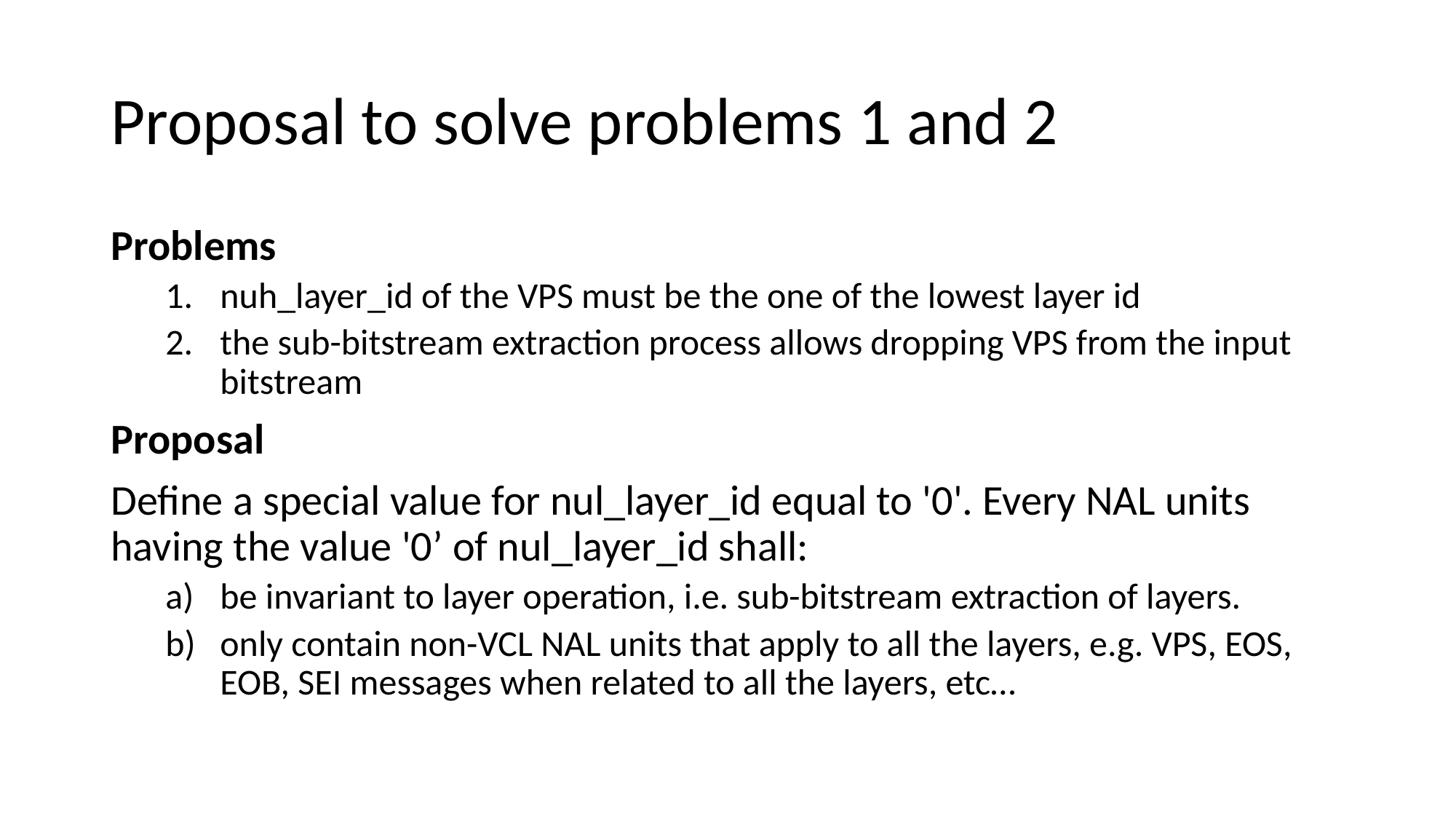

# Proposal to solve problems 1 and 2
Problems
nuh_layer_id of the VPS must be the one of the lowest layer id
the sub-bitstream extraction process allows dropping VPS from the input bitstream
Proposal
Define a special value for nul_layer_id equal to '0'. Every NAL units having the value '0’ of nul_layer_id shall:
be invariant to layer operation, i.e. sub-bitstream extraction of layers.
only contain non-VCL NAL units that apply to all the layers, e.g. VPS, EOS, EOB, SEI messages when related to all the layers, etc…